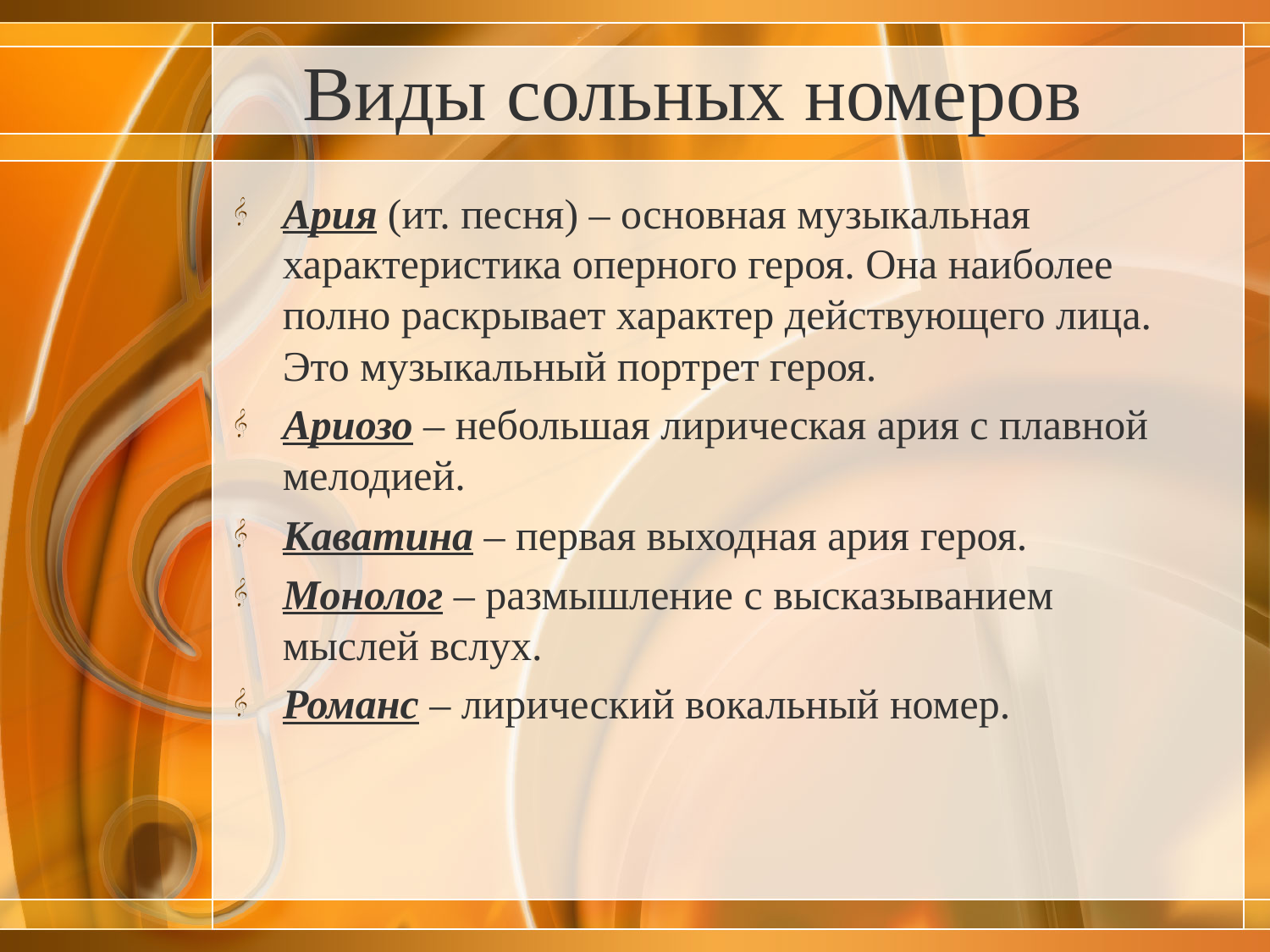

# Виды сольных номеров
Ария (ит. песня) – основная музыкальная характеристика оперного героя. Она наиболее полно раскрывает характер действующего лица. Это музыкальный портрет героя.
Ариозо – небольшая лирическая ария с плавной мелодией.
Каватина – первая выходная ария героя.
Монолог – размышление с высказыванием мыслей вслух.
Романс – лирический вокальный номер.